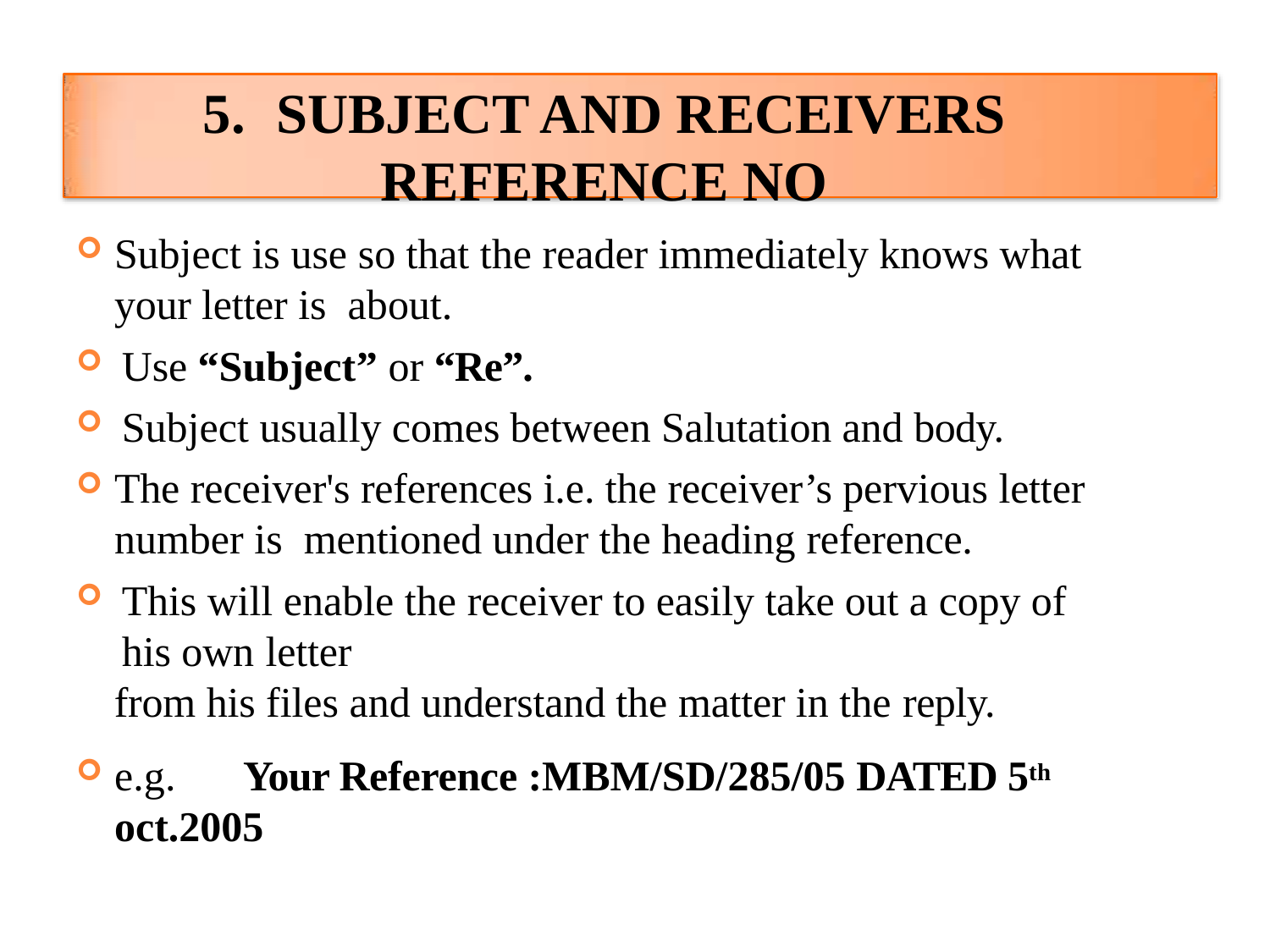

# 5.	SUBJECT AND RECEIVERS REFERENCE NO

Subject is use so that the reader immediately knows what your letter is  about.
Use “Subject” or “Re”.
Subject usually comes between Salutation and body.
The receiver's references i.e. the receiver’s pervious letter number is  mentioned under the heading reference.
This will enable the receiver to easily take out a copy of his own letter
from his files and understand the matter in the reply.
e.g.	Your Reference :MBM/SD/285/05 DATED 5th oct.2005